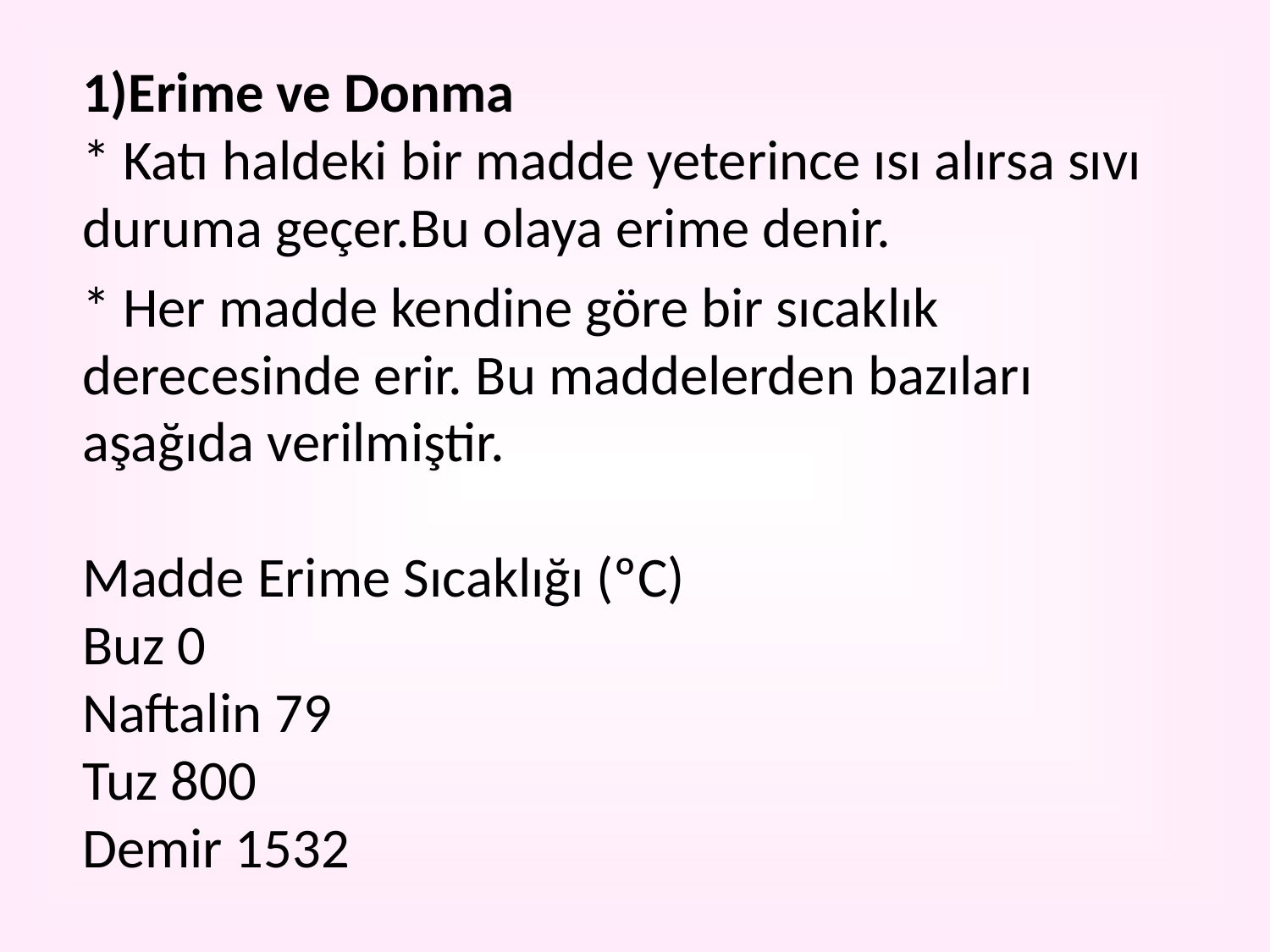

1)Erime ve Donma
* Katı haldeki bir madde yeterince ısı alırsa sıvı duruma geçer.Bu olaya erime denir.
* Her madde kendine göre bir sıcaklık derecesinde erir. Bu maddelerden bazıları aşağıda verilmiştir.
Madde Erime Sıcaklığı (ºC)
Buz 0
Naftalin 79
Tuz 800
Demir 1532